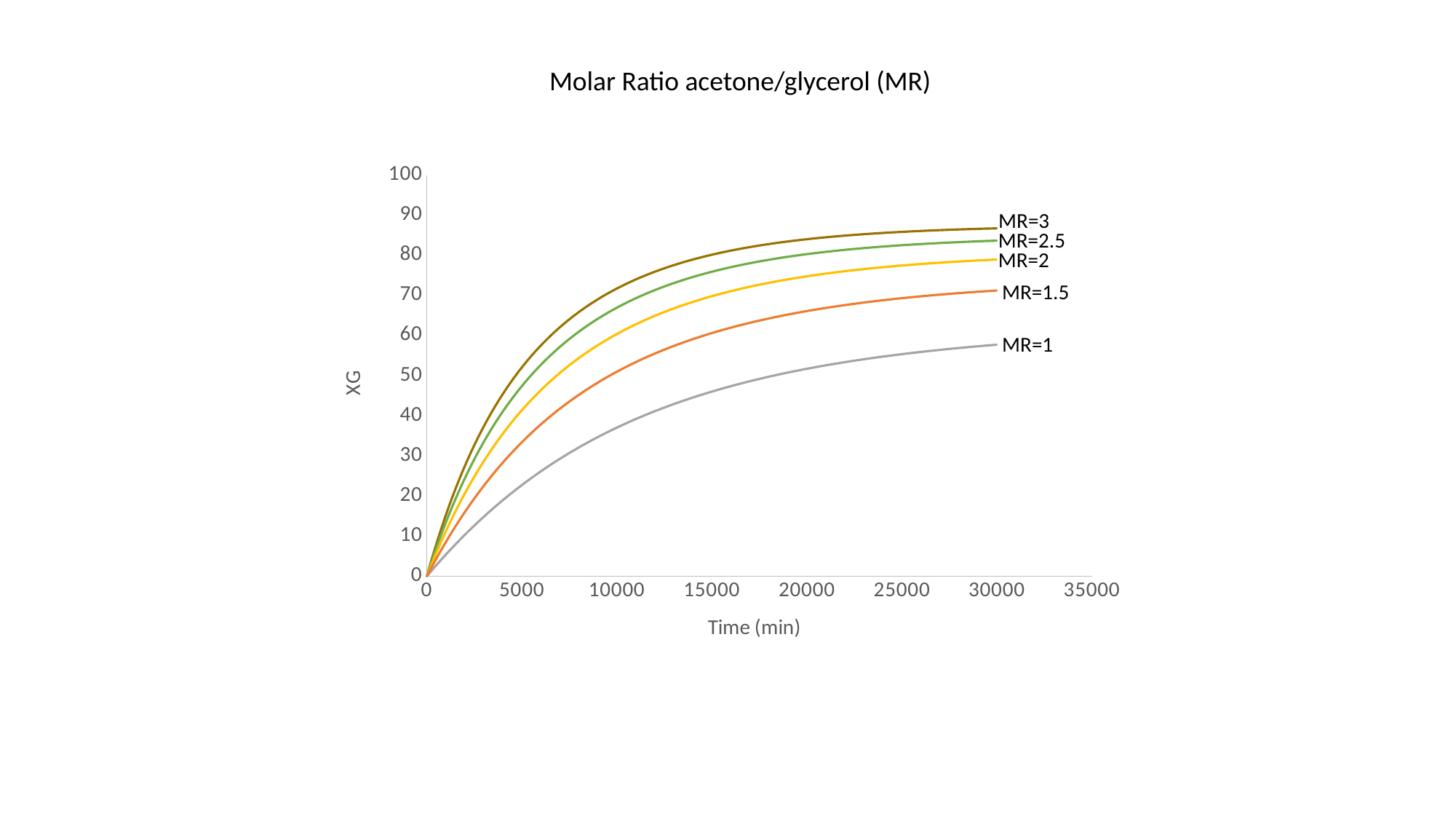

Molar Ratio acetone/glycerol (MR)

### Chart

| Category |  |  |  |  |  |
|---|---|---|---|---|---|
MR=3
MR=2.5
MR=2
MR=1.5
MR=1